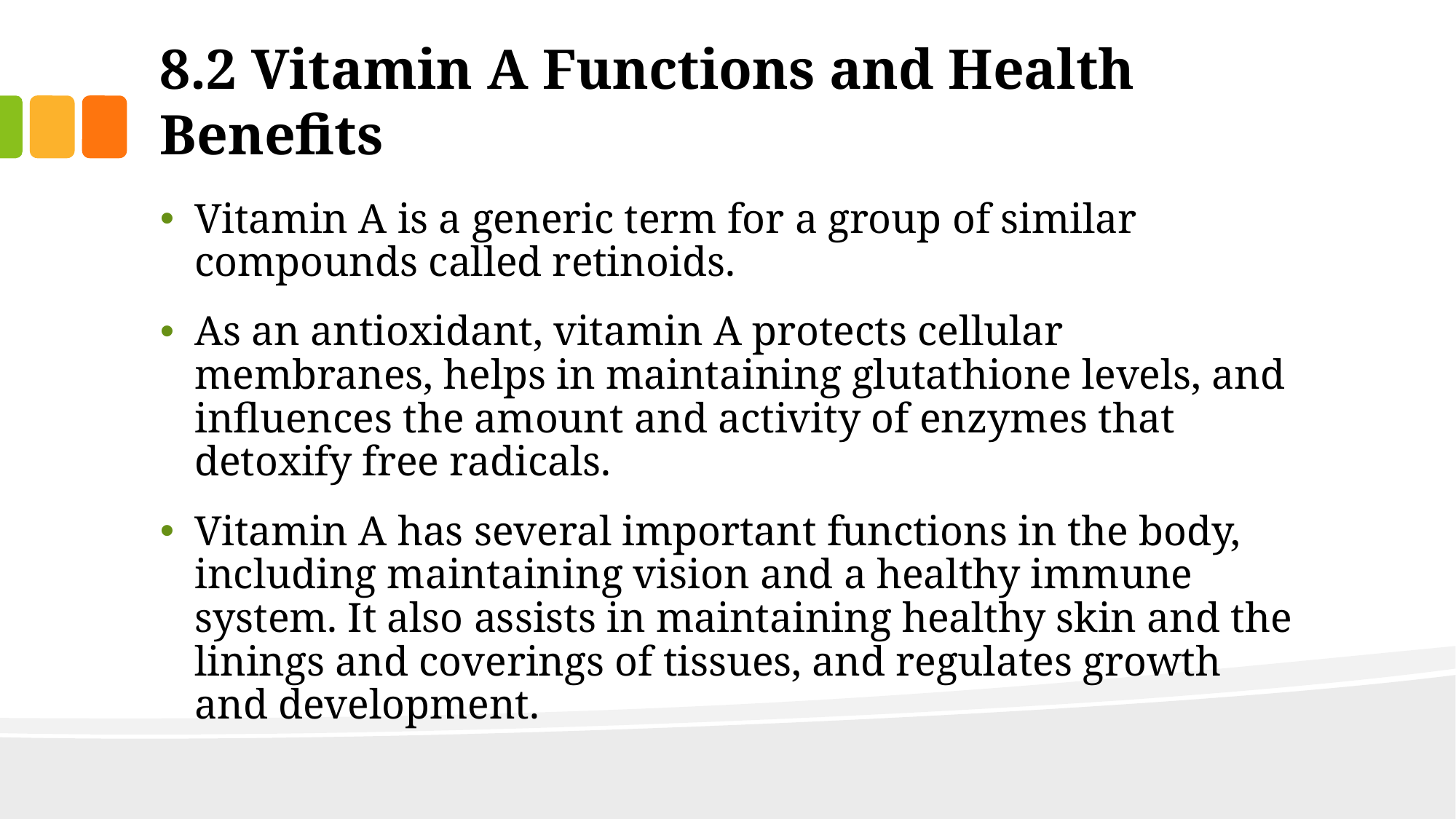

# 8.2 Vitamin A Functions and Health Benefits
Vitamin A is a generic term for a group of similar compounds called retinoids.
As an antioxidant, vitamin A protects cellular membranes, helps in maintaining glutathione levels, and influences the amount and activity of enzymes that detoxify free radicals.
Vitamin A has several important functions in the body, including maintaining vision and a healthy immune system. It also assists in maintaining healthy skin and the linings and coverings of tissues, and regulates growth and development.